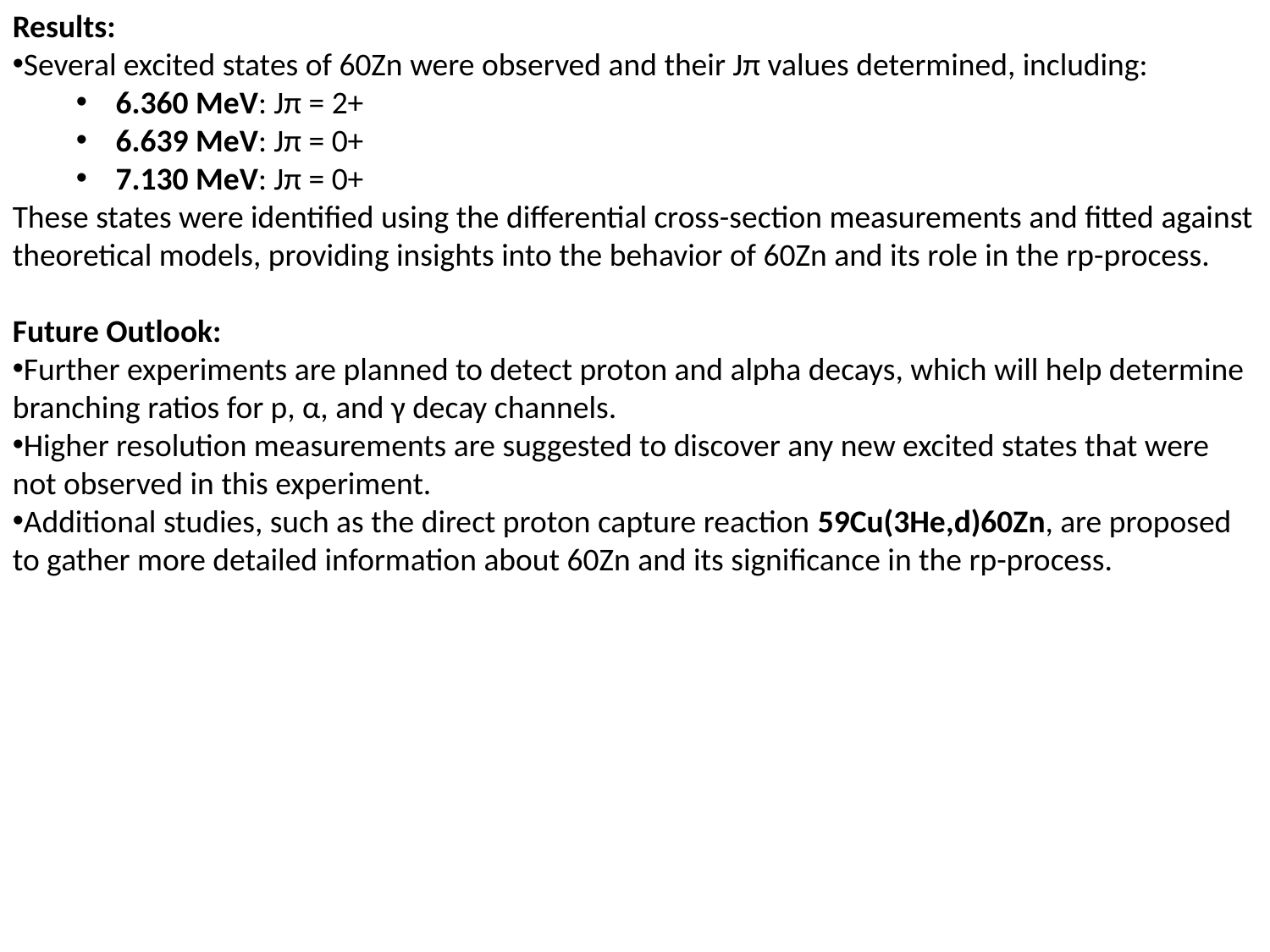

Results:
Several excited states of 60Zn were observed and their Jπ values determined, including:
6.360 MeV: Jπ = 2+
6.639 MeV: Jπ = 0+
7.130 MeV: Jπ = 0+
These states were identified using the differential cross-section measurements and fitted against theoretical models, providing insights into the behavior of 60Zn and its role in the rp-process.

Future Outlook:
Further experiments are planned to detect proton and alpha decays, which will help determine branching ratios for p, α, and γ decay channels.
Higher resolution measurements are suggested to discover any new excited states that were not observed in this experiment.
Additional studies, such as the direct proton capture reaction 59Cu(3He,d)60Zn, are proposed to gather more detailed information about 60Zn and its significance in the rp-process.